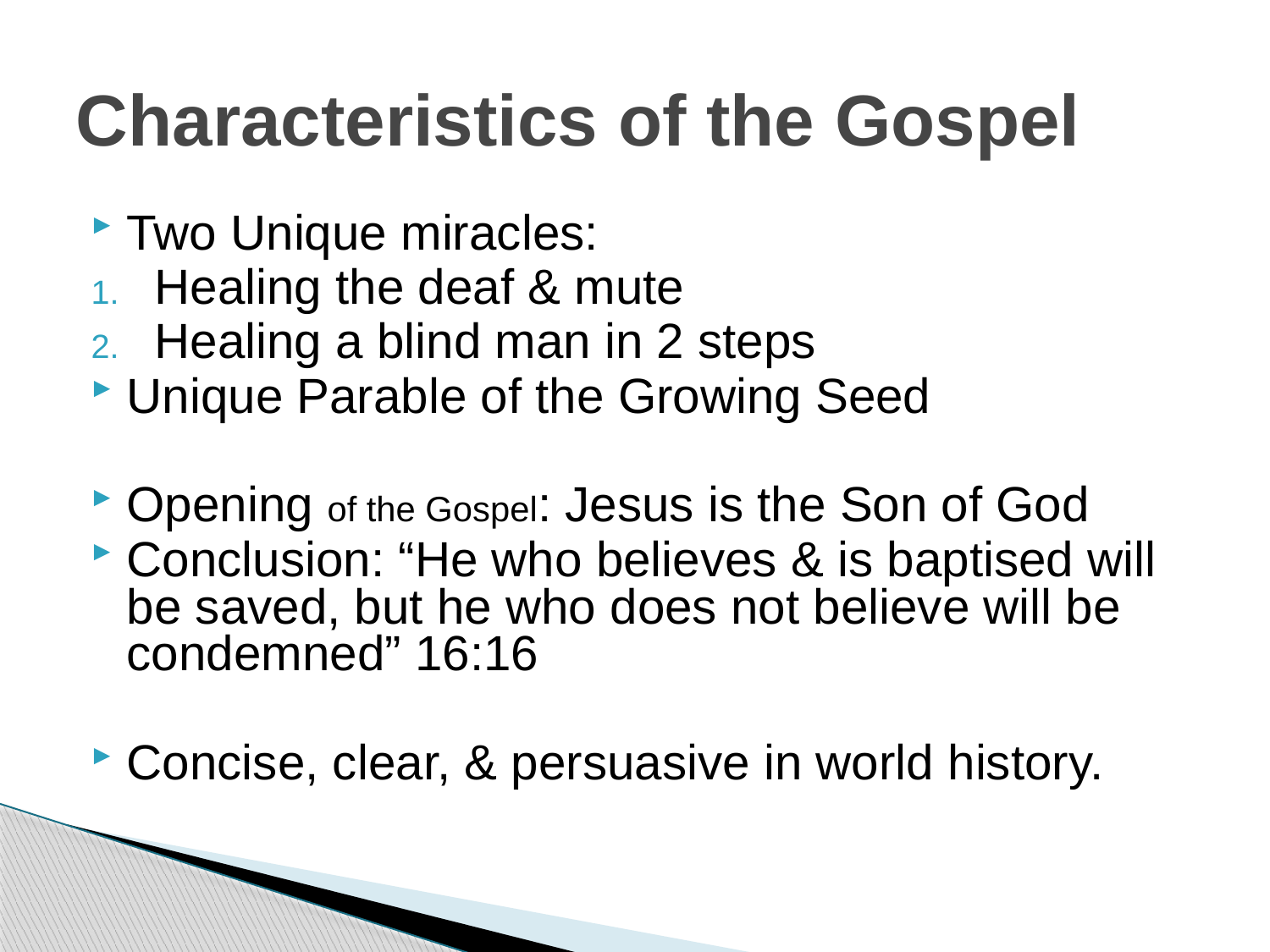

# Characteristics of the Gospel
Two Unique miracles:
Healing the deaf & mute
Healing a blind man in 2 steps
Unique Parable of the Growing Seed

Opening of the Gospel: Jesus is the Son of God
Conclusion: “He who believes & is baptised will be saved, but he who does not believe will be condemned” 16:16

Concise, clear, & persuasive in world history.